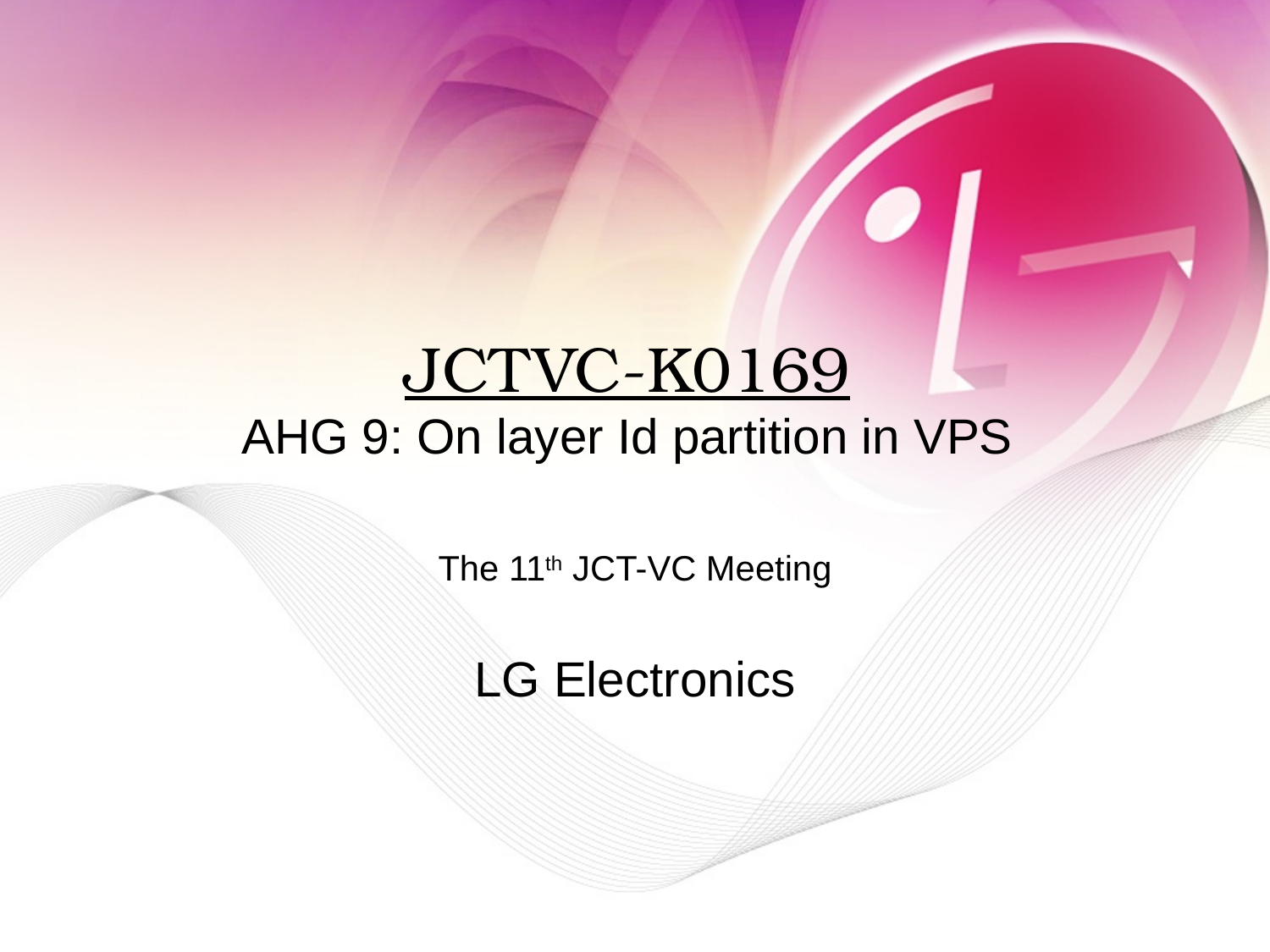

# JCTVC-K0169 AHG 9: On layer Id partition in VPS
The 11th JCT-VC Meeting

LG Electronics